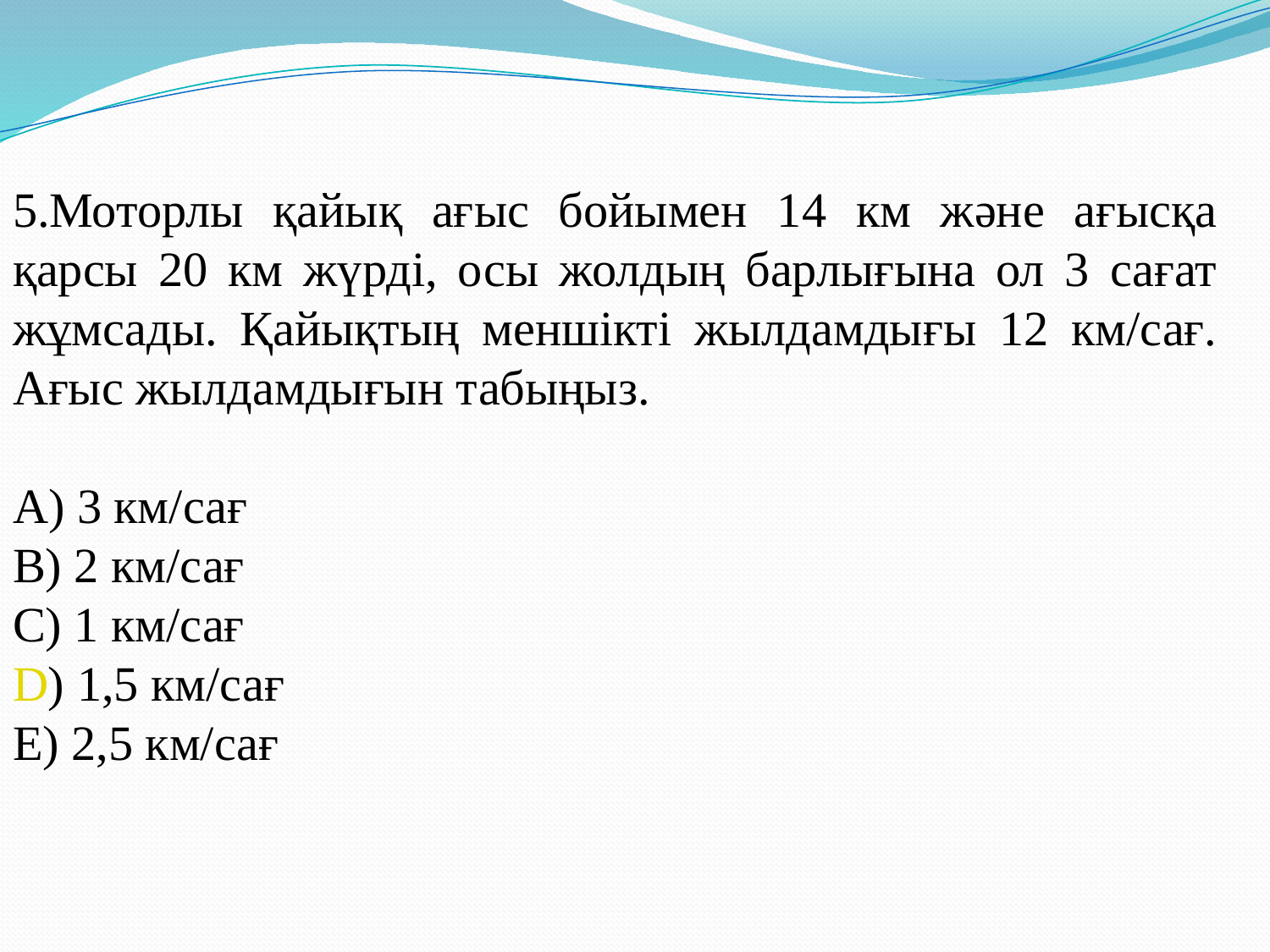

5.Моторлы қайық ағыс бойымен 14 км және ағысқа қарсы 20 км жүрді, осы жолдың барлығына ол 3 сағат жұмсады. Қайықтың меншікті жылдамдығы 12 км/сағ. Ағыс жылдамдығын табыңыз.

А) 3 км/сағ
В) 2 км/сағ
С) 1 км/сағ
D) 1,5 км/сағ
Е) 2,5 км/сағ